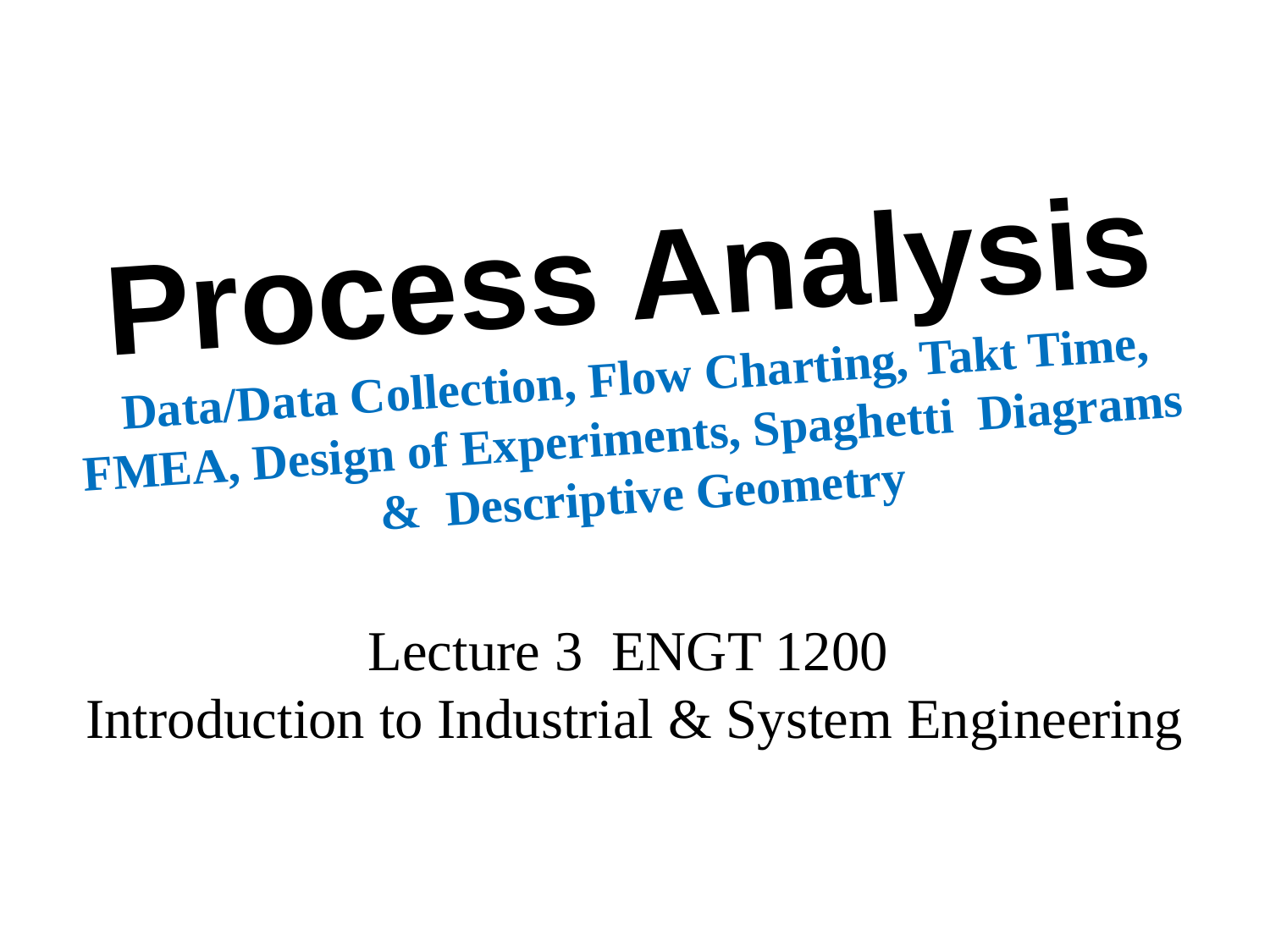

Process Analysis
Data/Data Collection, Flow Charting, Takt Time, FMEA, Design of Experiments, Spaghetti  Diagrams  &  Descriptive Geometry
# Lecture 3  ENGT 1200 Introduction to Industrial & System Engineering